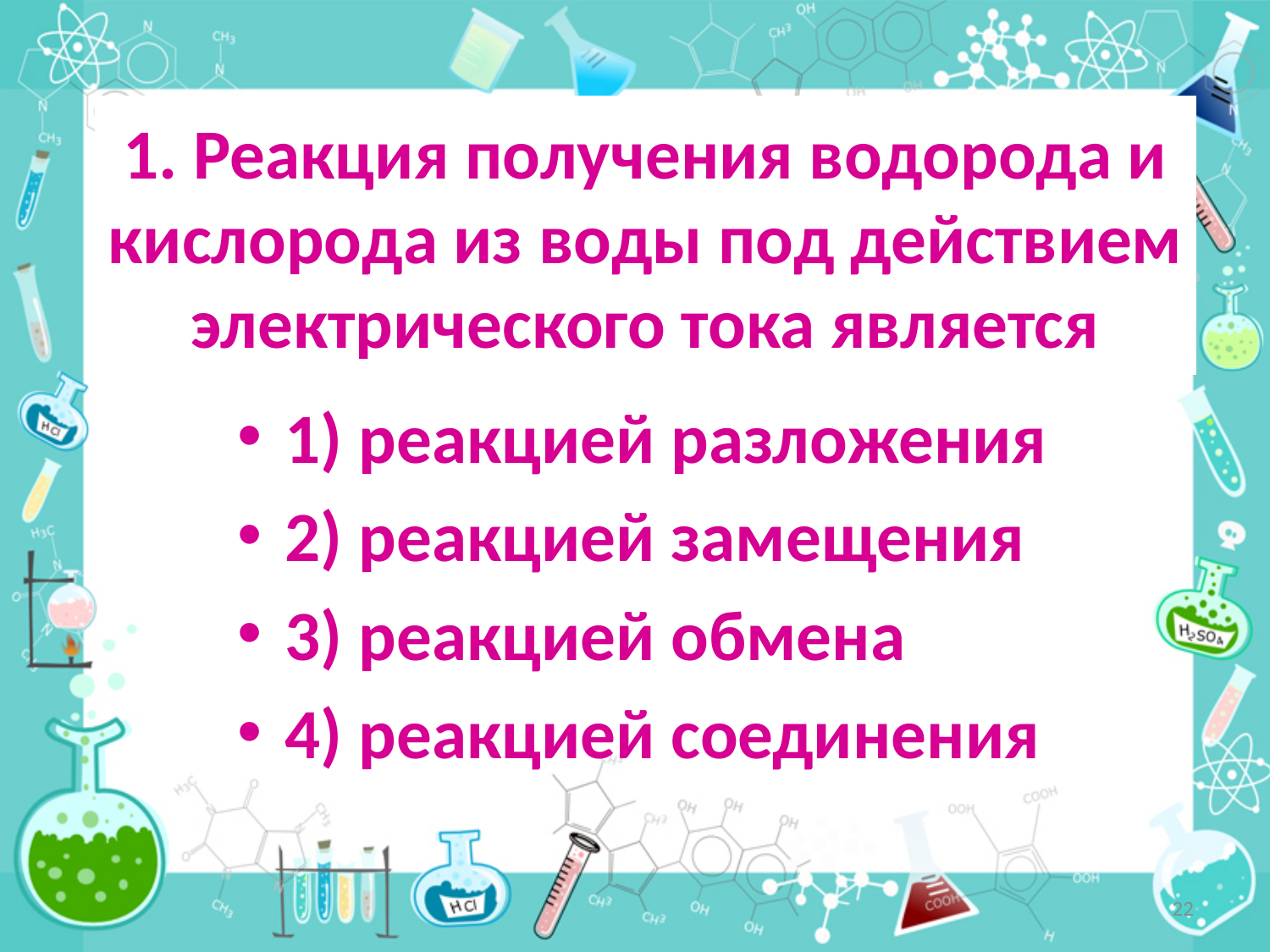

# 1. Реакция получения водорода и кислорода из воды под действием электрического тока является
1) реакцией разложения
2) реакцией замещения
3) реакцией обмена
4) реакцией соединения
22